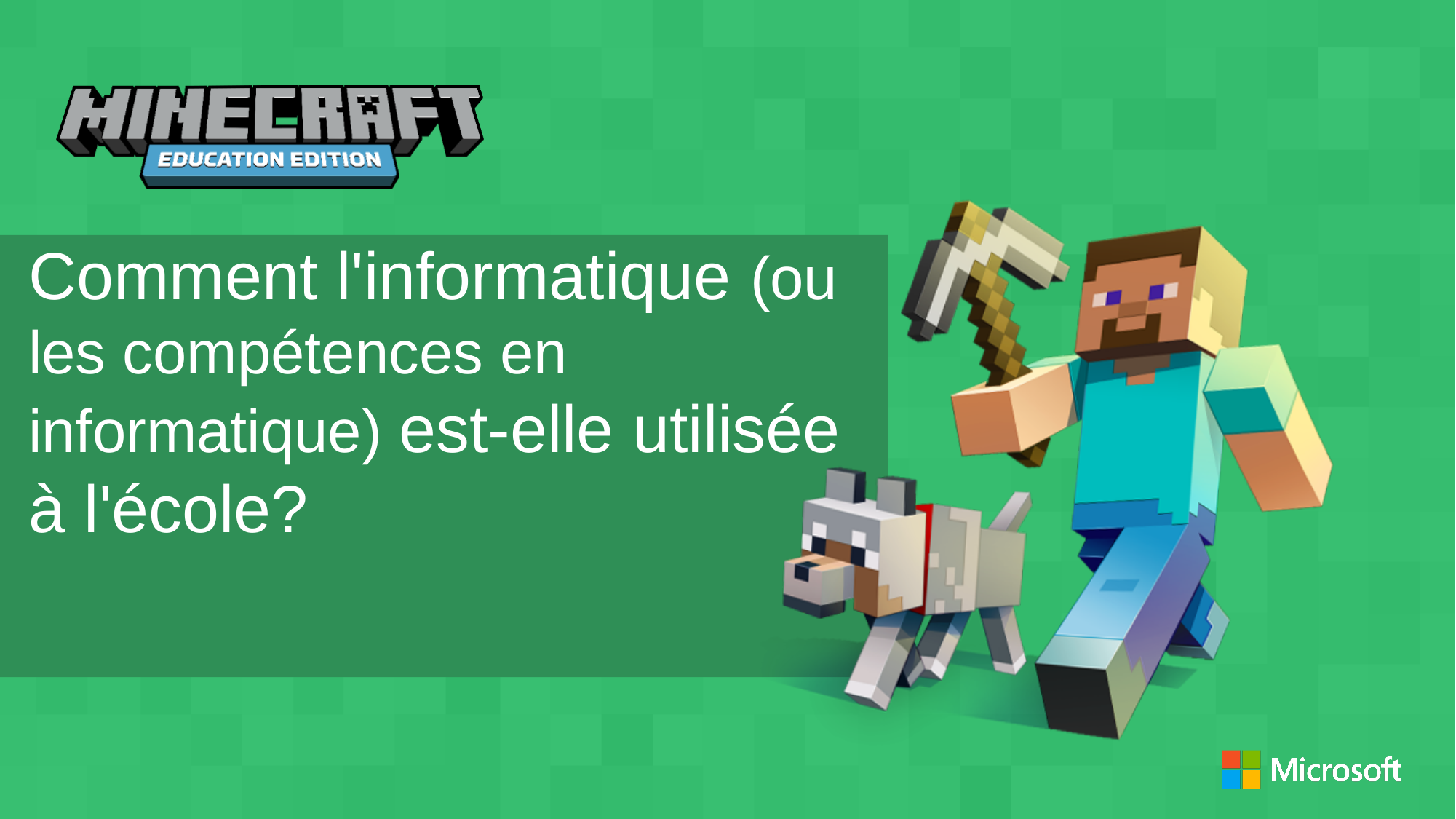

Comment l'informatique (ou les compétences en informatique) est-elle utilisée à l'école?